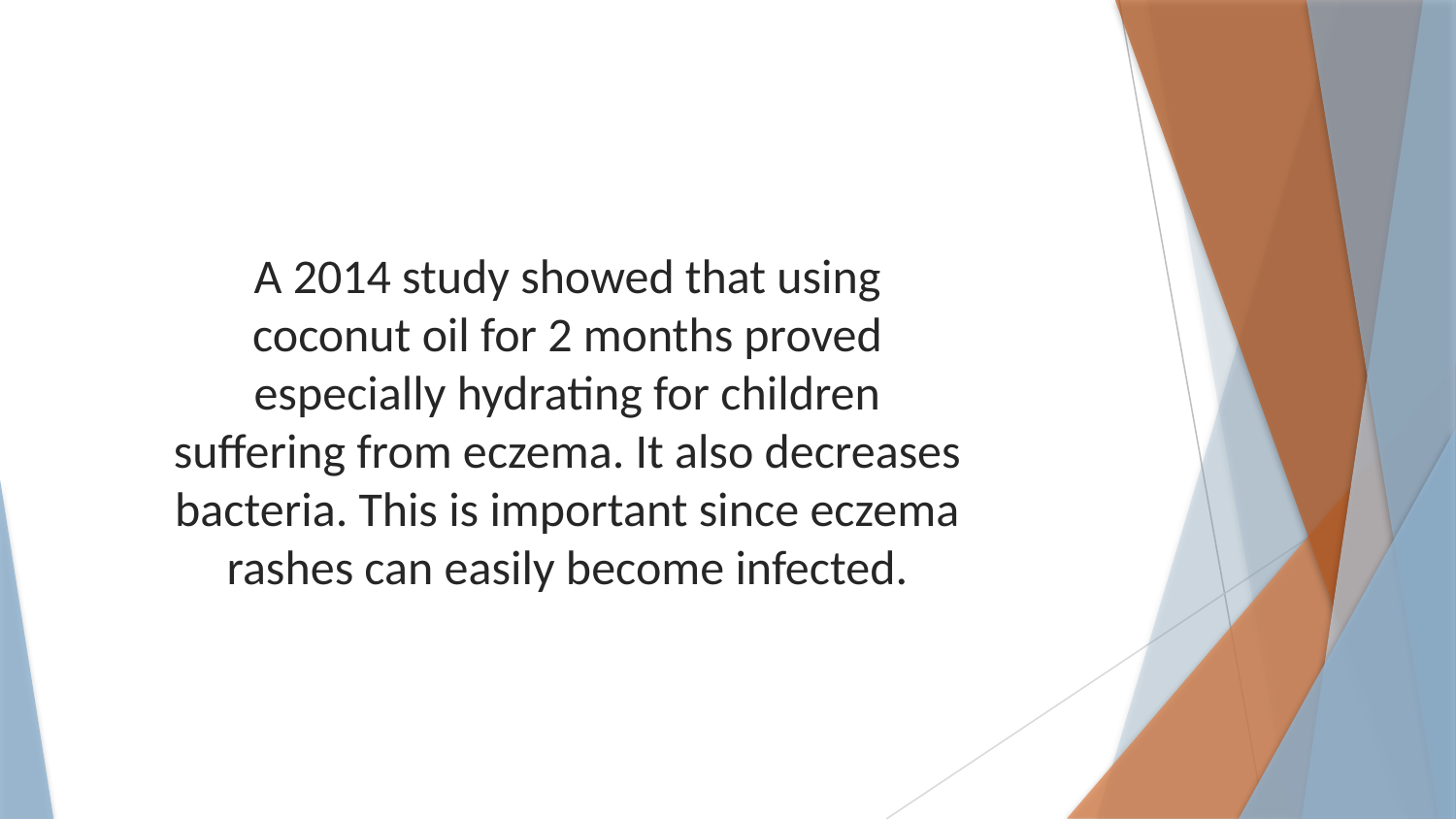

A 2014 study showed that using coconut oil for 2 months proved especially hydrating for children suffering from eczema. It also decreases bacteria. This is important since eczema rashes can easily become infected.